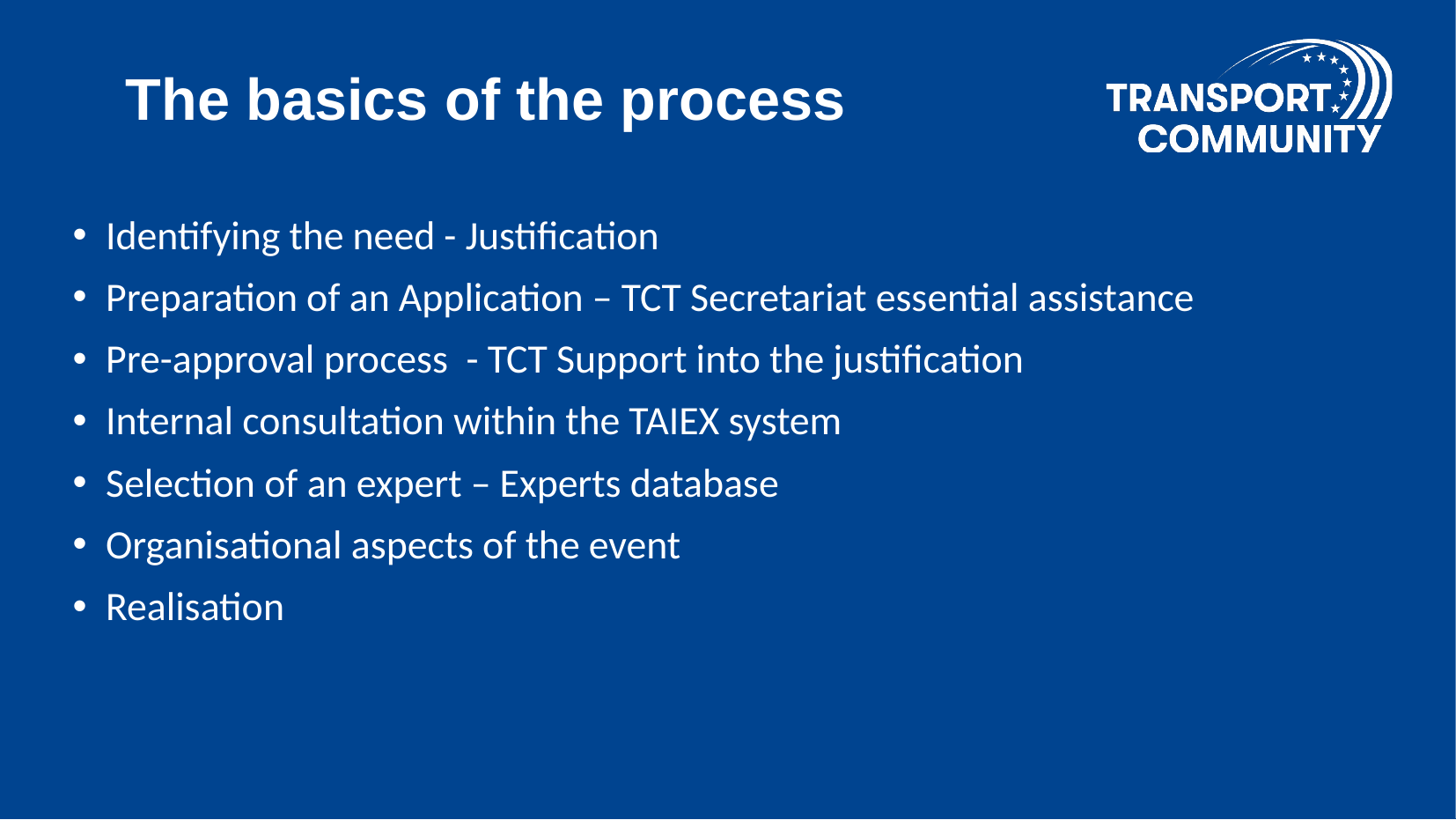

The basics of the process
# Identifying the need - Justification
Preparation of an Application – TCT Secretariat essential assistance
Pre-approval process  - TCT Support into the justification
Internal consultation within the TAIEX system
Selection of an expert – Experts database
Organisational aspects of the event
Realisation